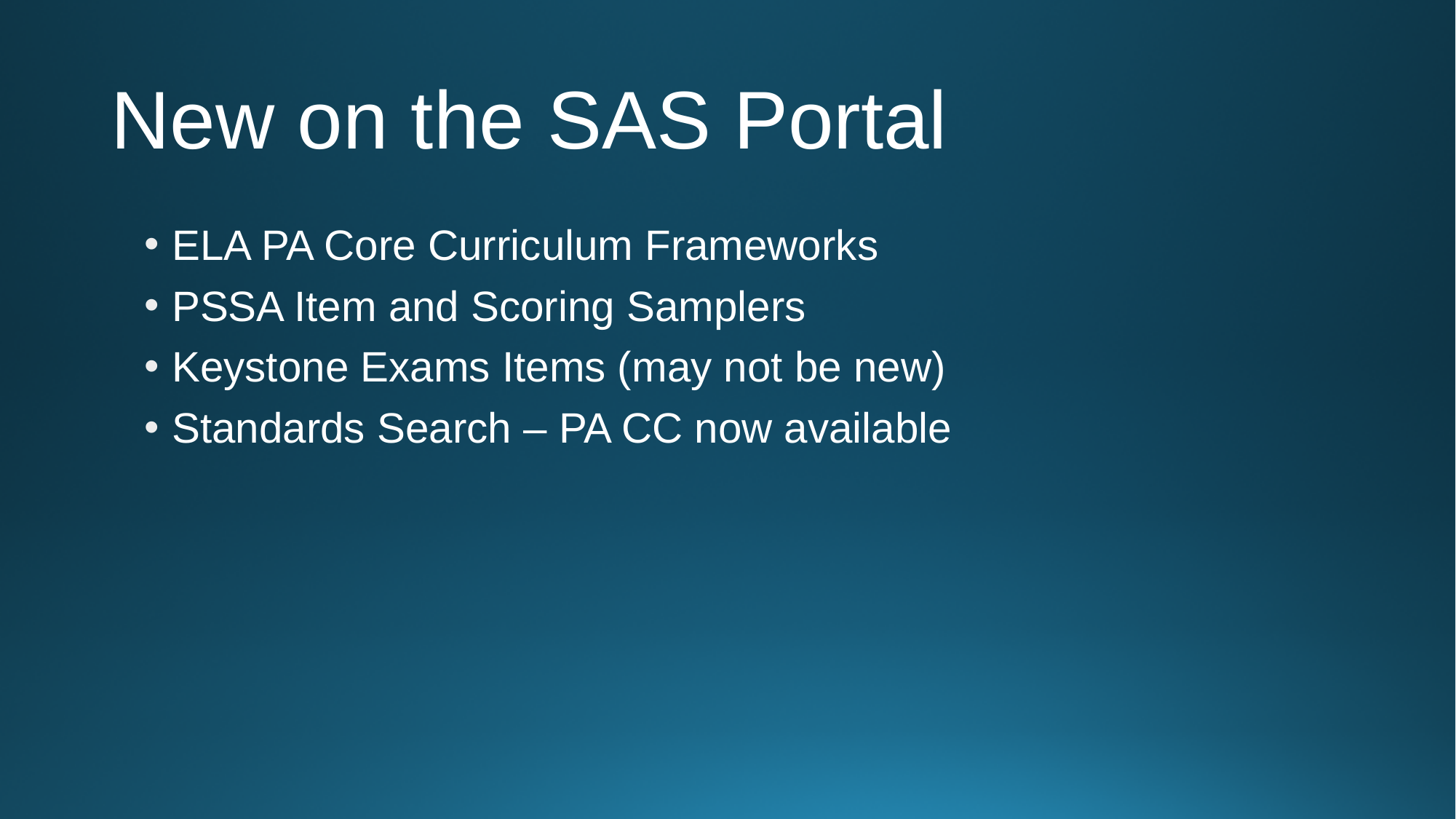

# New on the SAS Portal
ELA PA Core Curriculum Frameworks
PSSA Item and Scoring Samplers
Keystone Exams Items (may not be new)
Standards Search – PA CC now available